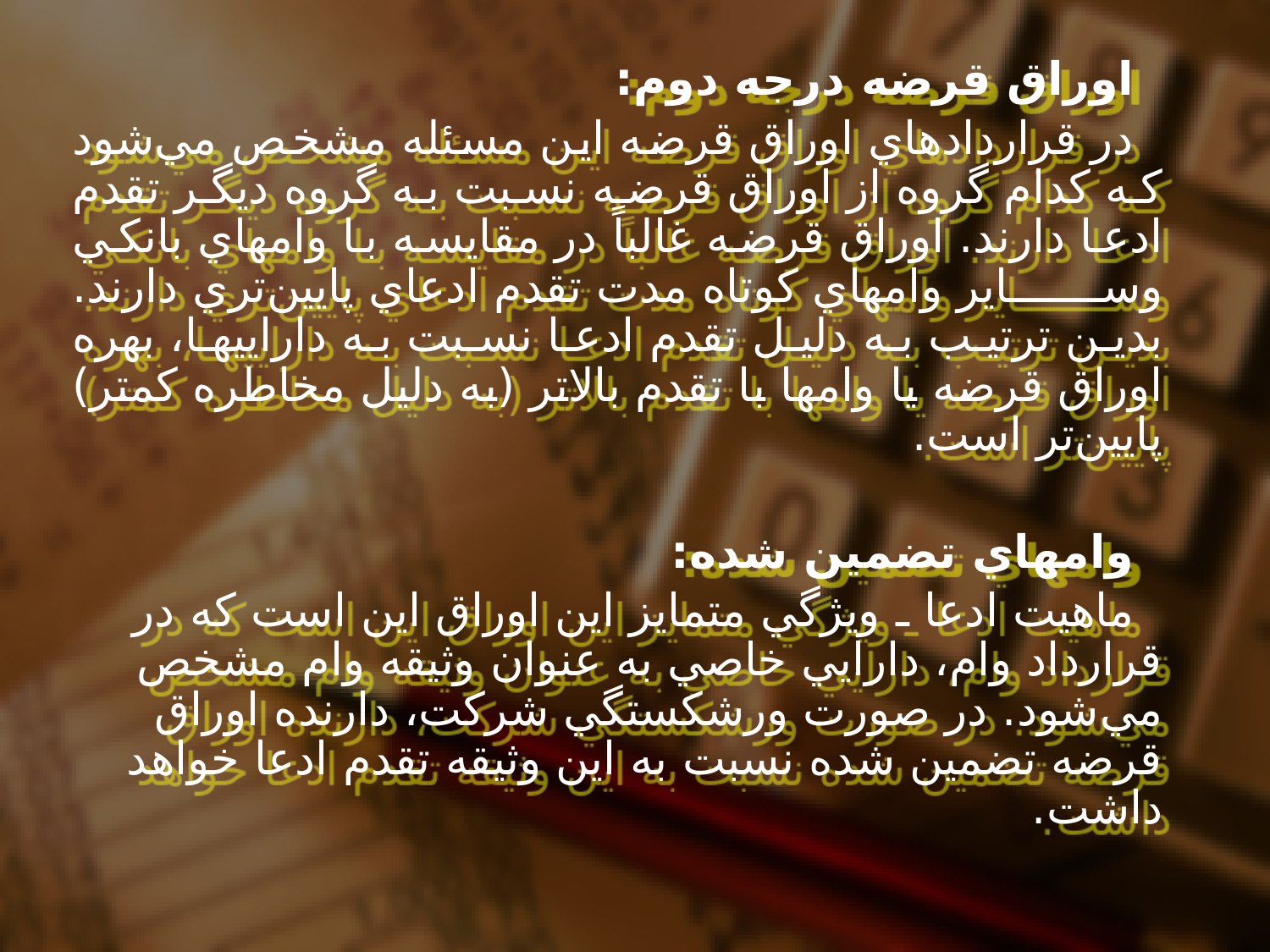

اوراق قرضه درجه دوم:
در قراردادهاي اوراق قرضه اين مسئله مشخص مي‌شود كه كدام گروه از اوراق قرضه نسبت به گروه ديگر تقدم ادعا دارند. اوراق قرضه غالباً در مقايسه با وامهاي بانكي وساير وامهاي كوتاه مدت تقدم ادعاي پايين‌تري دارند. بدين ترتيب به دليل تقدم ادعا نسبت به داراييها، بهره اوراق قرضه يا وامها با تقدم بالاتر (به دليل مخاطره كمتر) پايين‌تر است.

وامهاي تضمين شده:
ماهيت ادعا ـ ويژگي متمايز اين اوراق اين است كه در قرارداد وام، دارايي خاصي به عنوان وثيقه وام مشخص مي‌شود. در صورت ورشكستگي شركت، دارنده اوراق قرضه تضمين شده نسبت به اين وثيقه تقدم ادعا خواهد داشت.